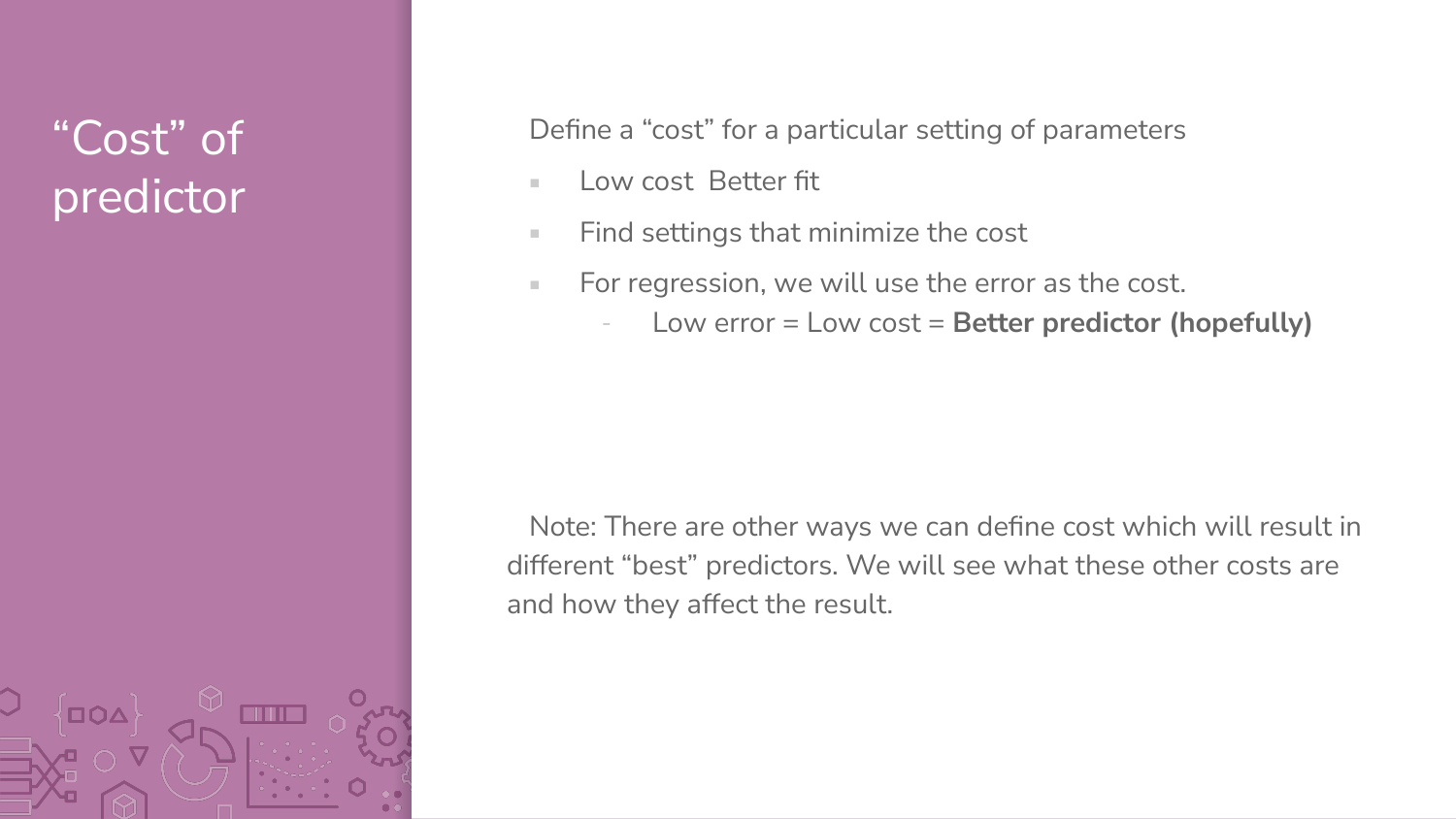

# “Cost” of predictor
Define a “cost” for a particular setting of parameters
Low cost  Better fit
Find settings that minimize the cost
For regression, we will use the error as the cost.
Low error = Low cost = Better predictor (hopefully)

Note: There are other ways we can define cost which will result in different “best” predictors. We will see what these other costs are and how they affect the result.
31